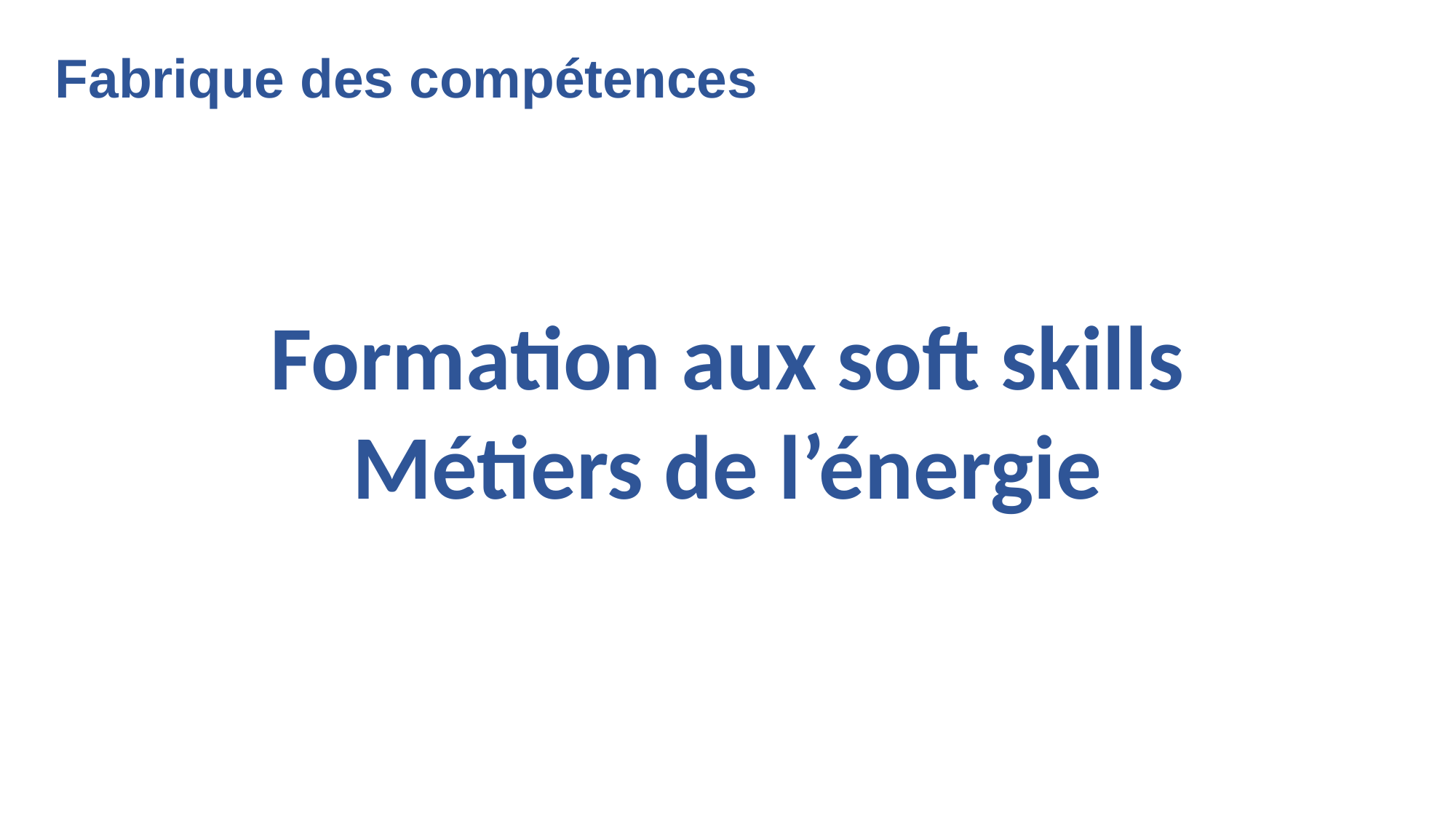

Fabrique des compétences
Formation aux soft skills
Métiers de l’énergie